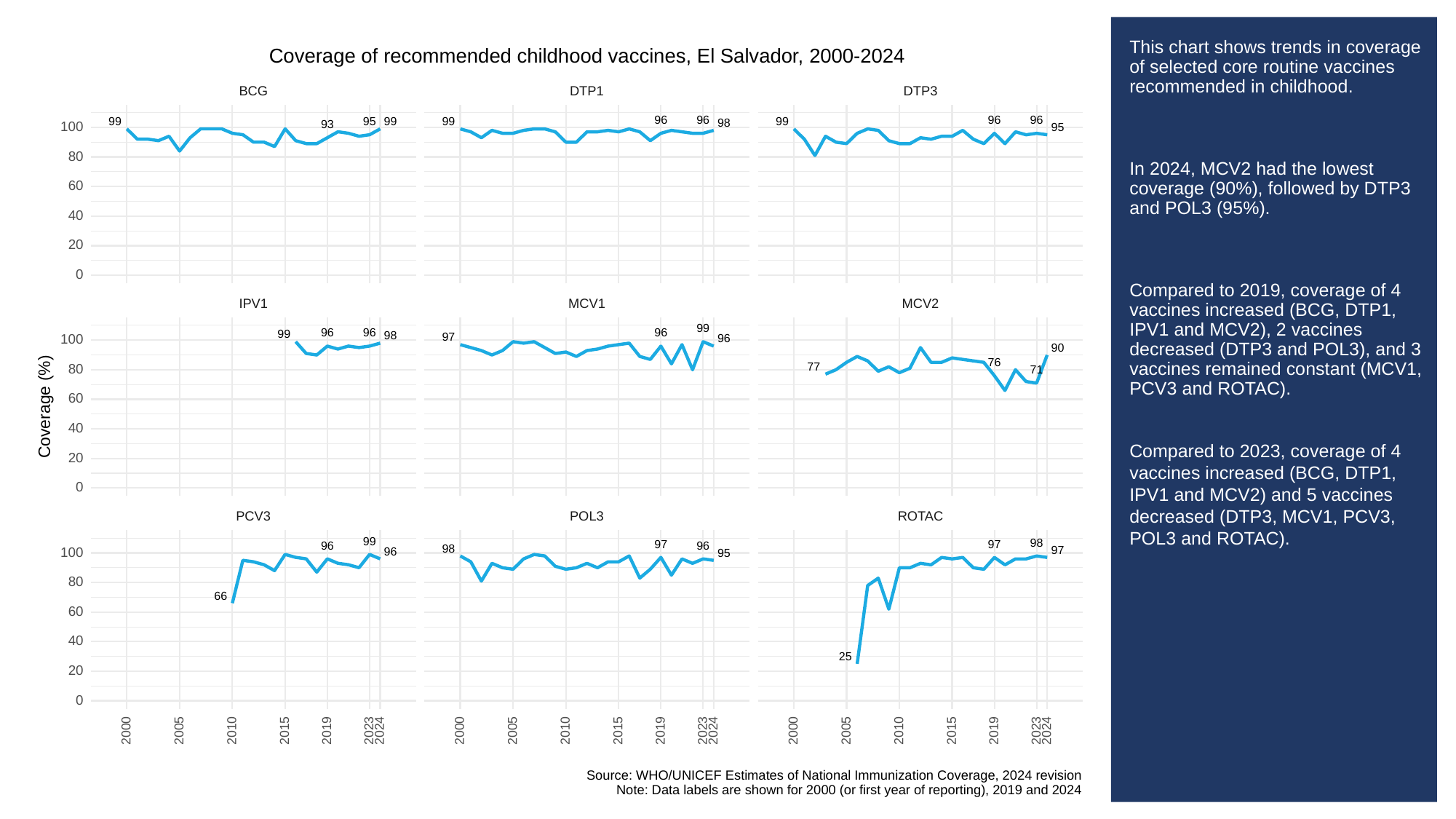

# This chart shows trends in coverage of selected core routine vaccines recommended in childhood.

In 2024, MCV2 had the lowest coverage (90%), followed by DTP3 and POL3 (95%).

Compared to 2019, coverage of 4 vaccines increased (BCG, DTP1, IPV1 and MCV2), 2 vaccines decreased (DTP3 and POL3), and 3 vaccines remained constant (MCV1, PCV3 and ROTAC).

Compared to 2023, coverage of 4 vaccines increased (BCG, DTP1, IPV1 and MCV2) and 5 vaccines decreased (DTP3, MCV1, PCV3, POL3 and ROTAC).

Coverage of recommended childhood vaccines, El Salvador, 2000-2024
BCG
DTP3
DTP1

96
96
96
96
99
99
99
99
95
98
93
100
95

80

60

40

20

0

MCV1
MCV2
IPV1

99

96
96
96
99
98
97
96
100

90

76
77
80
71

60
Coverage (%)

40

20

0

POL3
PCV3
ROTAC

99

98
97
97
96
96
98
97
96
100
95

80

66

60

40

25

20

0

2023
2023
2023
2000
2005
2010
2015
2019
2024
2000
2005
2010
2015
2019
2024
2000
2005
2010
2015
2019
2024
Source: WHO/UNICEF Estimates of National Immunization Coverage, 2024 revision
Note: Data labels are shown for 2000 (or first year of reporting), 2019 and 2024